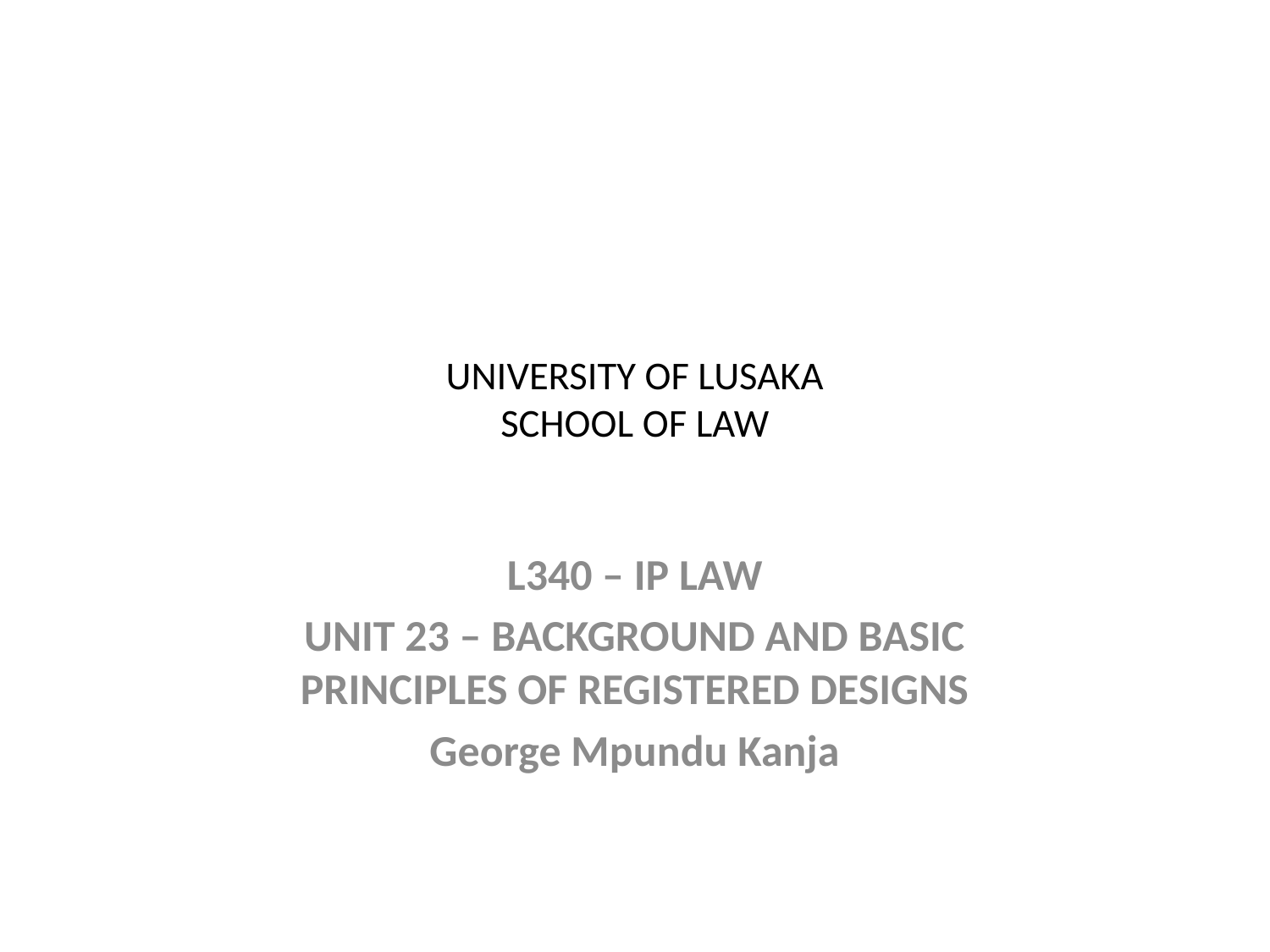

# UNIVERSITY OF LUSAKA SCHOOL OF LAW
L340 – IP LAW
UNIT 23 – BACKGROUND AND BASIC PRINCIPLES OF REGISTERED DESIGNS
George Mpundu Kanja